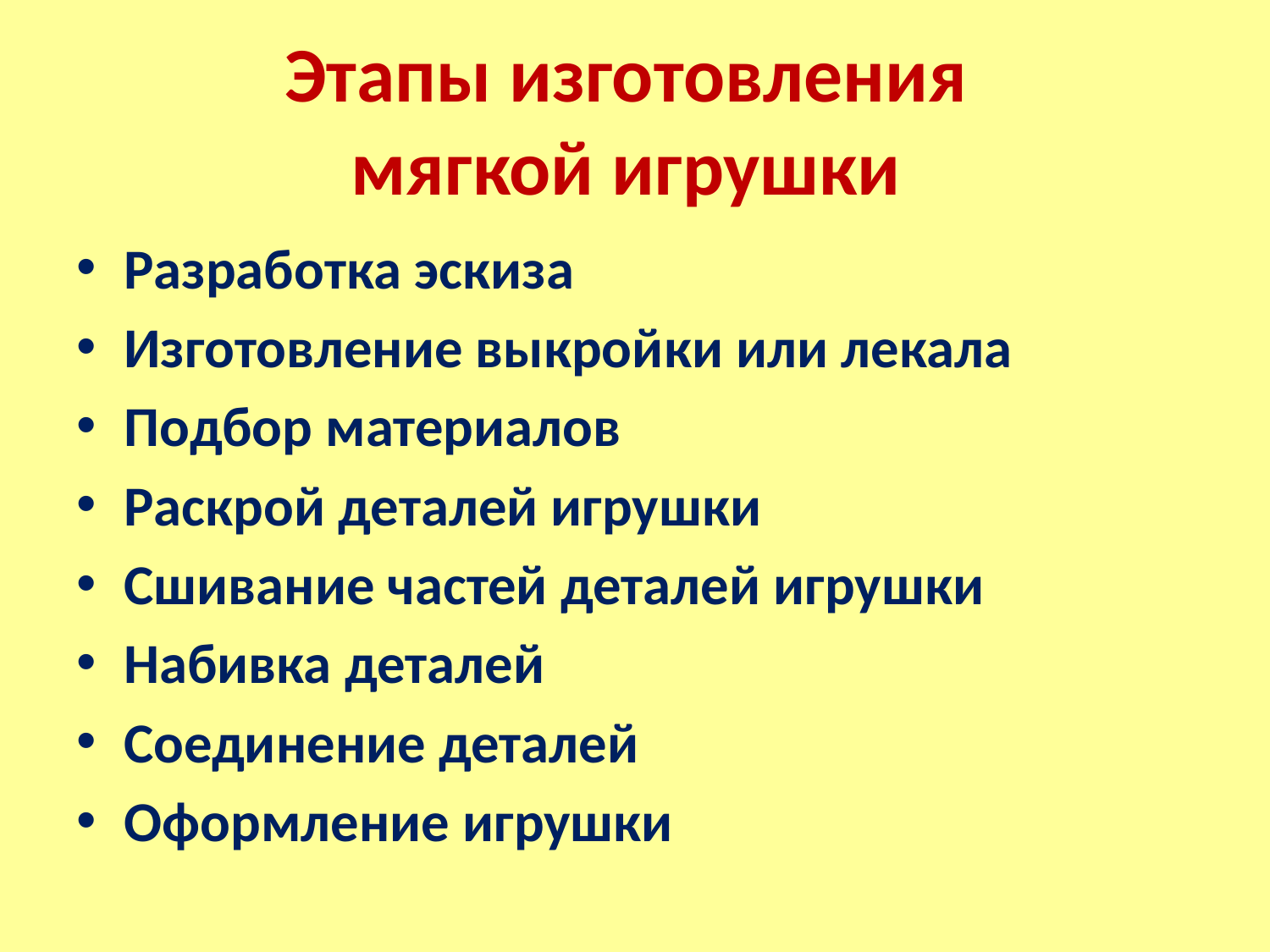

# Этапы изготовления мягкой игрушки
Разработка эскиза
Изготовление выкройки или лекала
Подбор материалов
Раскрой деталей игрушки
Сшивание частей деталей игрушки
Набивка деталей
Соединение деталей
Оформление игрушки